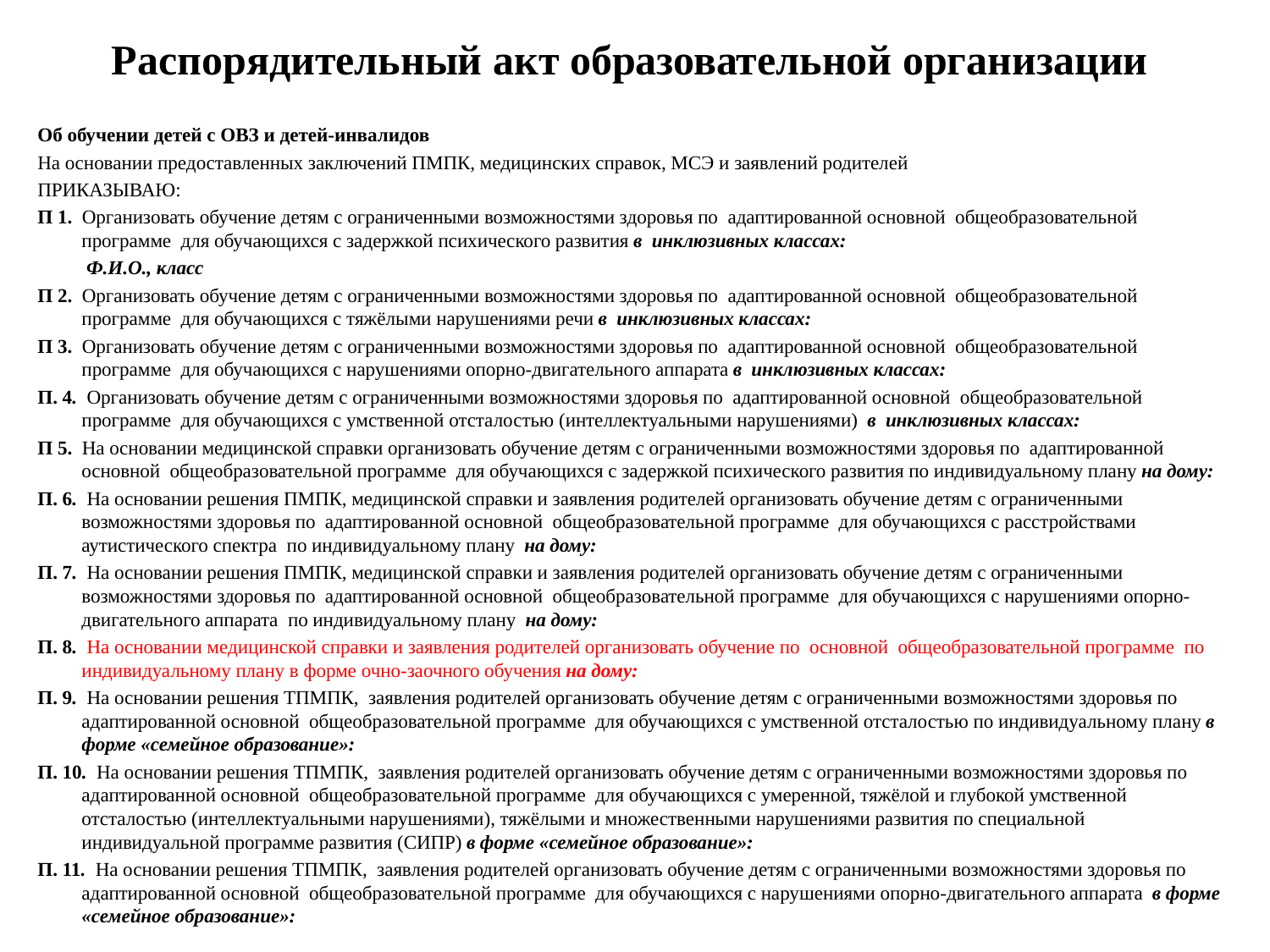

# Распорядительный акт образовательной организации
Об обучении детей с ОВЗ и детей-инвалидов
На основании предоставленных заключений ПМПК, медицинских справок, МСЭ и заявлений родителей
ПРИКАЗЫВАЮ:
П 1.  Организовать обучение детям с ограниченными возможностями здоровья по  адаптированной основной  общеобразовательной программе  для обучающихся с задержкой психического развития в  инклюзивных классах:
          Ф.И.О., класс
П 2.  Организовать обучение детям с ограниченными возможностями здоровья по  адаптированной основной  общеобразовательной программе  для обучающихся с тяжёлыми нарушениями речи в  инклюзивных классах:
П 3.  Организовать обучение детям с ограниченными возможностями здоровья по  адаптированной основной  общеобразовательной программе  для обучающихся с нарушениями опорно-двигательного аппарата в  инклюзивных классах:
П. 4.  Организовать обучение детям с ограниченными возможностями здоровья по  адаптированной основной  общеобразовательной программе  для обучающихся с умственной отсталостью (интеллектуальными нарушениями)  в  инклюзивных классах:
П 5.  На основании медицинской справки организовать обучение детям с ограниченными возможностями здоровья по  адаптированной основной  общеобразовательной программе  для обучающихся с задержкой психического развития по индивидуальному плану на дому:
П. 6.  На основании решения ПМПК, медицинской справки и заявления родителей организовать обучение детям с ограниченными возможностями здоровья по  адаптированной основной  общеобразовательной программе  для обучающихся с расстройствами аутистического спектра  по индивидуальному плану  на дому:
П. 7.  На основании решения ПМПК, медицинской справки и заявления родителей организовать обучение детям с ограниченными возможностями здоровья по  адаптированной основной  общеобразовательной программе  для обучающихся с нарушениями опорно-двигательного аппарата  по индивидуальному плану  на дому:
П. 8.  На основании медицинской справки и заявления родителей организовать обучение по  основной  общеобразовательной программе  по индивидуальному плану в форме очно-заочного обучения на дому:
П. 9.  На основании решения ТПМПК,  заявления родителей организовать обучение детям с ограниченными возможностями здоровья по  адаптированной основной  общеобразовательной программе  для обучающихся с умственной отсталостью по индивидуальному плану в форме «семейное образование»:
П. 10.  На основании решения ТПМПК,  заявления родителей организовать обучение детям с ограниченными возможностями здоровья по  адаптированной основной  общеобразовательной программе  для обучающихся с умеренной, тяжёлой и глубокой умственной отсталостью (интеллектуальными нарушениями), тяжёлыми и множественными нарушениями развития по специальной индивидуальной программе развития (СИПР) в форме «семейное образование»:
П. 11.  На основании решения ТПМПК,  заявления родителей организовать обучение детям с ограниченными возможностями здоровья по  адаптированной основной  общеобразовательной программе  для обучающихся с нарушениями опорно-двигательного аппарата  в форме «семейное образование»: